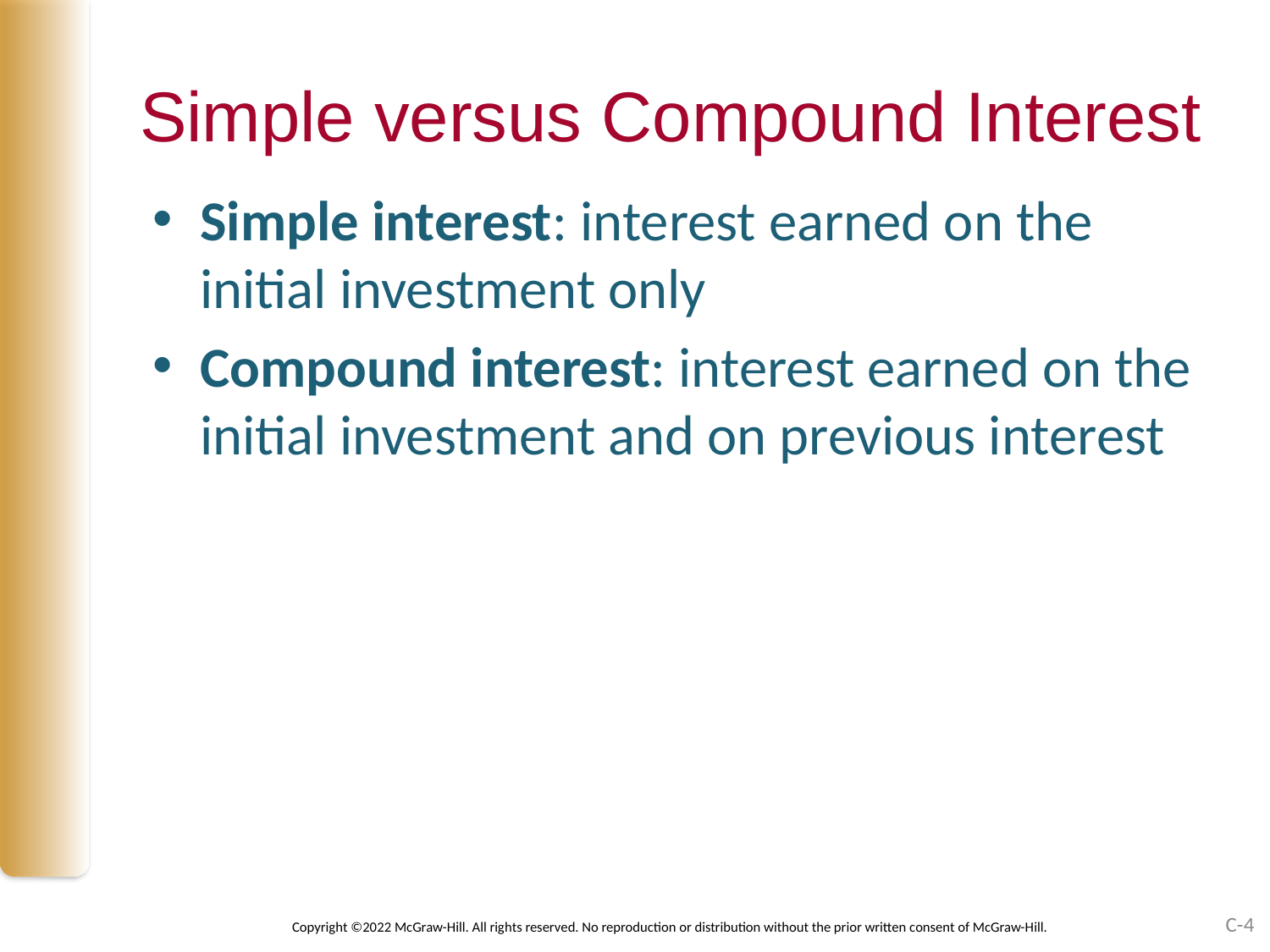

# Simple versus Compound Interest
Simple interest: interest earned on the initial investment only
Compound interest: interest earned on the initial investment and on previous interest

C-4
Copyright ©2022 McGraw-Hill. All rights reserved. No reproduction or distribution without the prior written consent of McGraw-Hill.